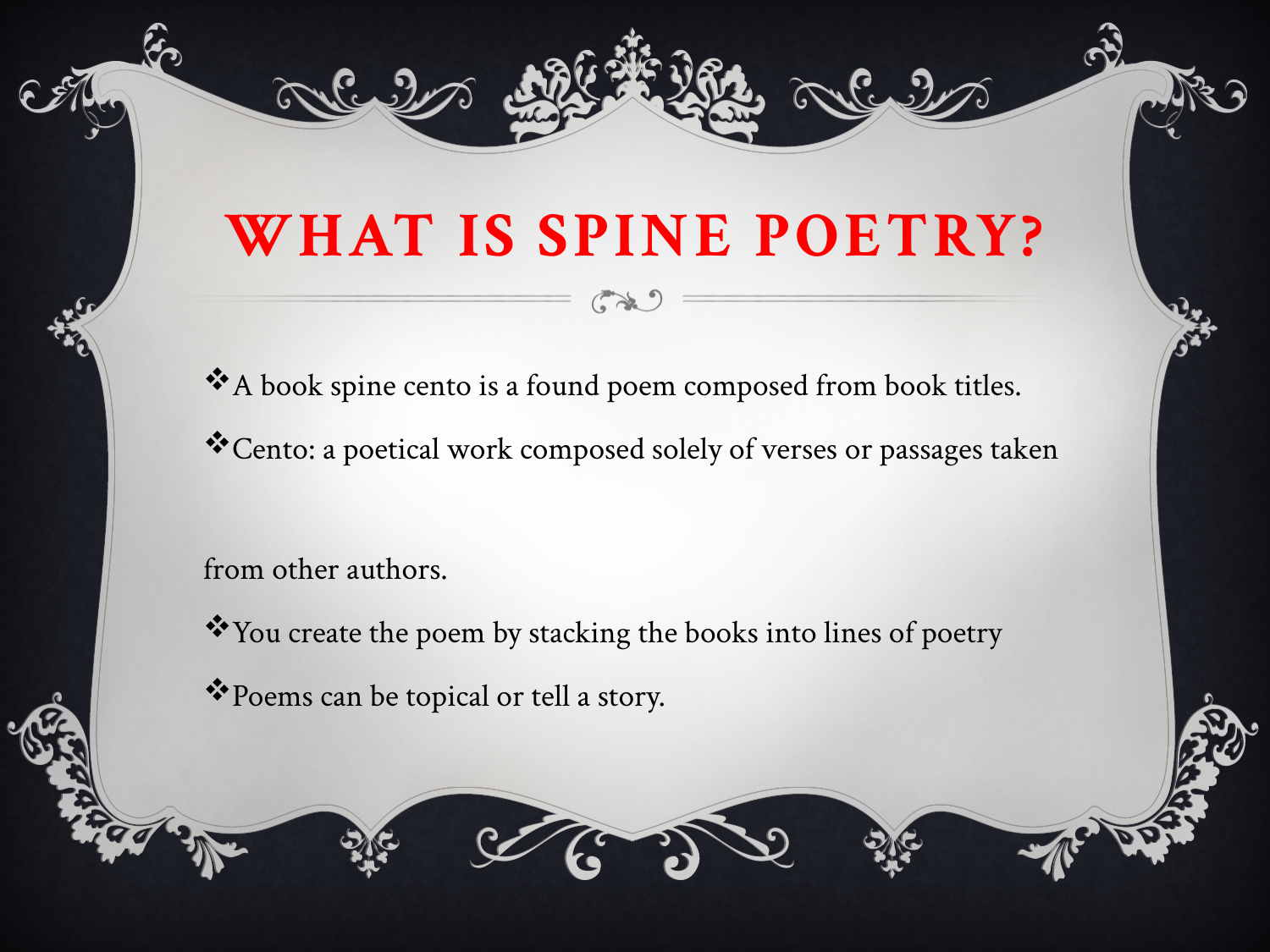

# What is Spine Poetry?
A book spine cento is a found poem composed from book titles.
Cento: a poetical work composed solely of verses or passages taken
from other authors.
You create the poem by stacking the books into lines of poetry
Poems can be topical or tell a story.